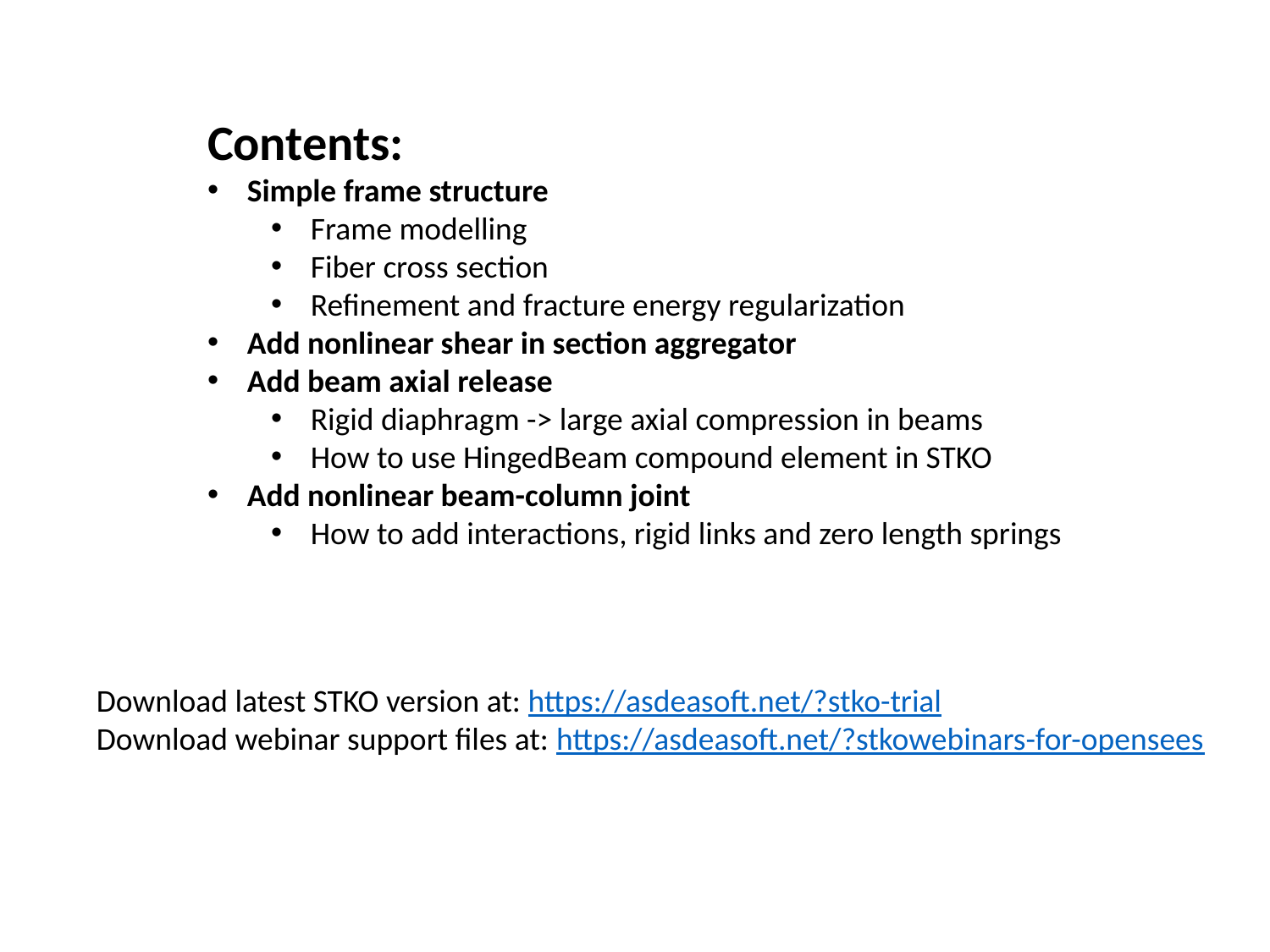

Contents:
Simple frame structure
Frame modelling
Fiber cross section
Refinement and fracture energy regularization
Add nonlinear shear in section aggregator
Add beam axial release
Rigid diaphragm -> large axial compression in beams
How to use HingedBeam compound element in STKO
Add nonlinear beam-column joint
How to add interactions, rigid links and zero length springs
Download latest STKO version at: https://asdeasoft.net/?stko-trial
Download webinar support files at: https://asdeasoft.net/?stkowebinars-for-opensees